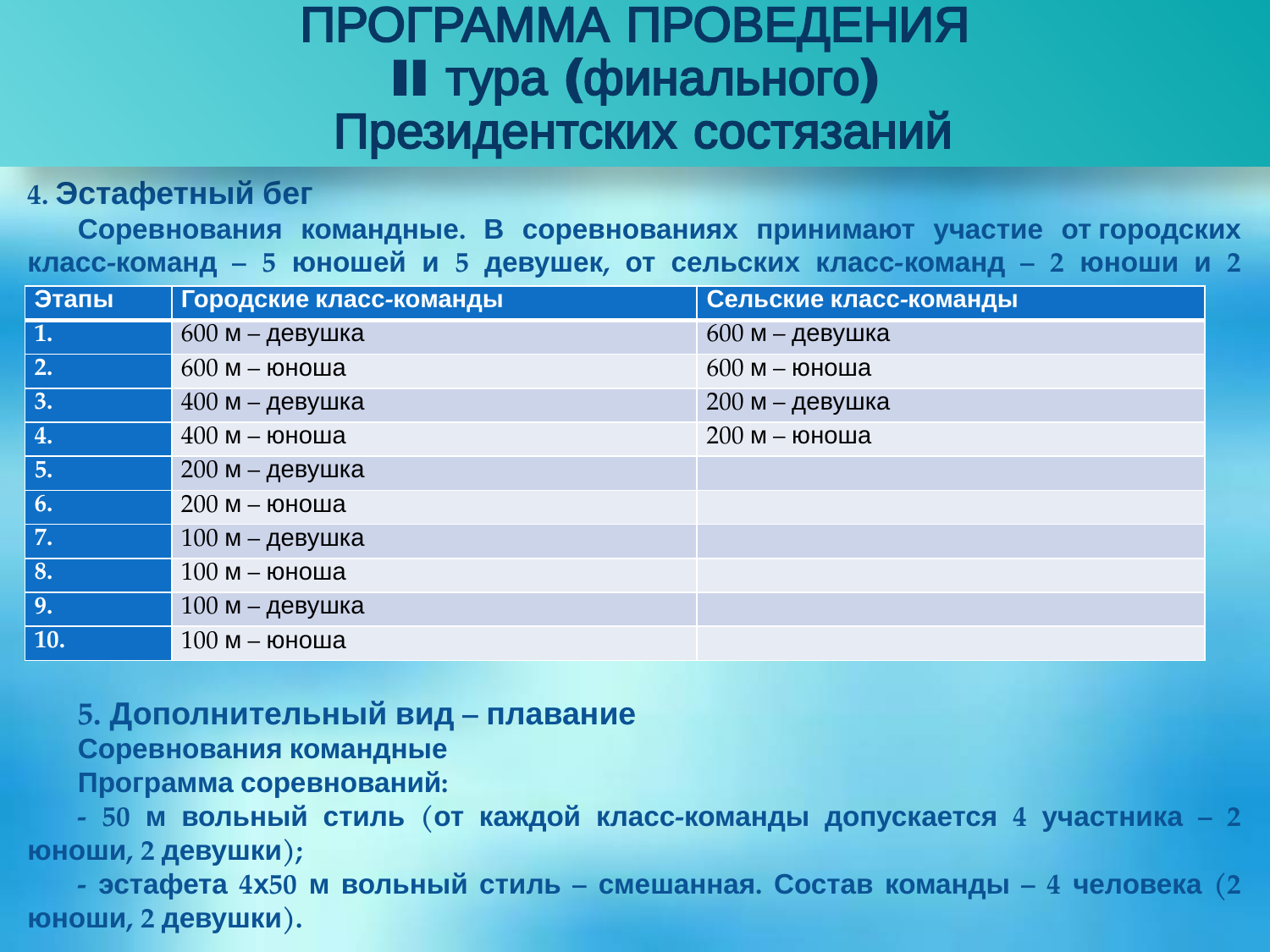

ПРОГРАММА ПРОВЕДЕНИЯ
II тура (финального)
 Президентских состязаний

4. Эстафетный бег
Соревнования командные. В соревнованиях принимают участие от городских класс-команд – 5 юношей и 5 девушек, от сельских класс-команд – 2 юноши и 2 девушки.

5. Дополнительный вид – плавание
Соревнования командные
Программа соревнований:
- 50 м вольный стиль (от каждой класс-команды допускается 4 участника – 2 юноши, 2 девушки);
- эстафета 4х50 м вольный стиль – смешанная. Состав команды – 4 человека (2 юноши, 2 девушки).
| Этапы | Городские класс-команды | Сельские класс-команды |
| --- | --- | --- |
|  | 600 м – девушка | 600 м – девушка |
| 2. | 600 м – юноша | 600 м – юноша |
| 3. | 400 м – девушка | 200 м – девушка |
| 4. | 400 м – юноша | 200 м – юноша |
| 5. | 200 м – девушка |  |
| 6. | 200 м – юноша |  |
| 7. | 100 м – девушка |  |
| 8. | 100 м – юноша |  |
| 9. | 100 м – девушка |  |
| 10. | 100 м – юноша |  |